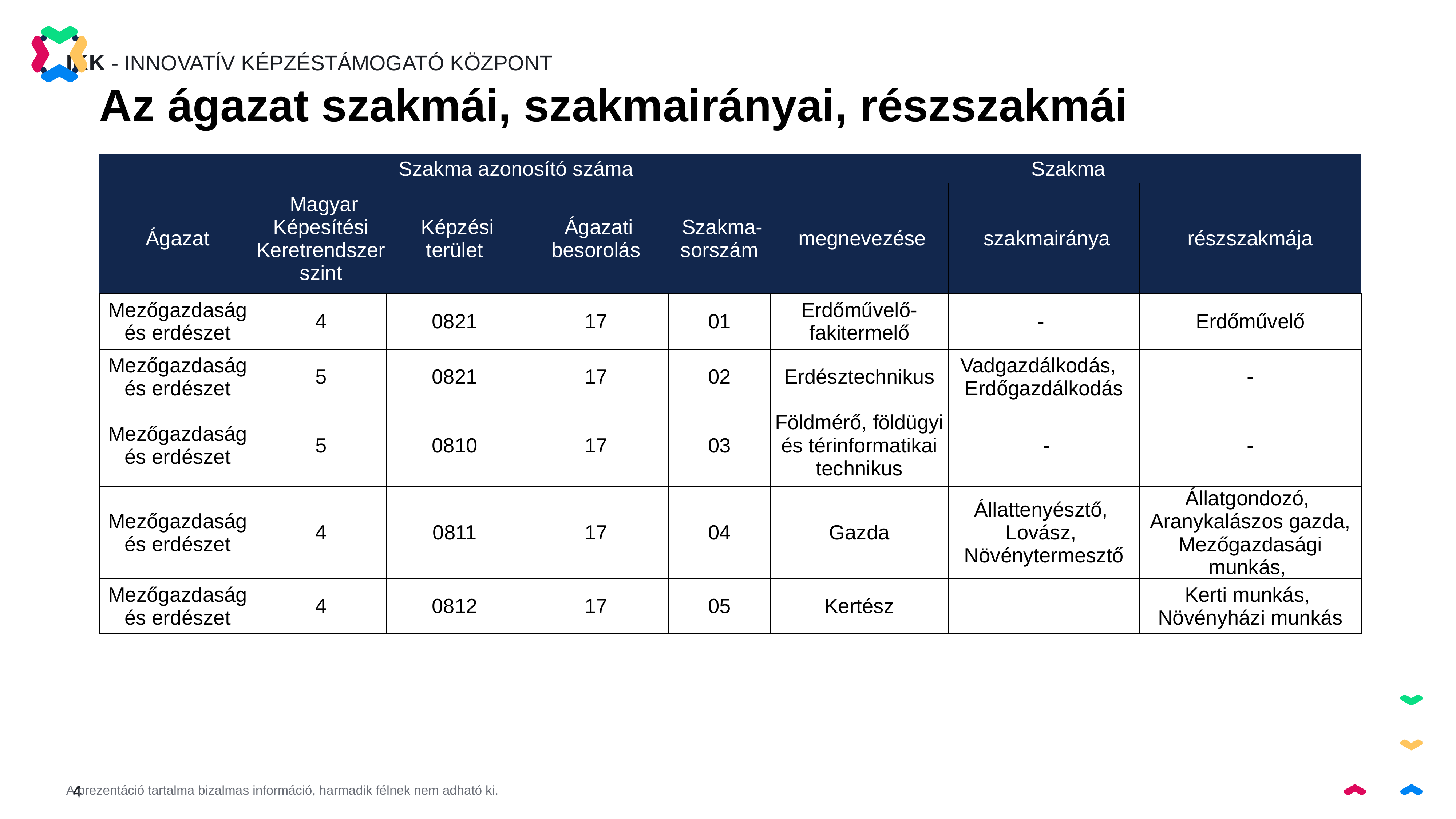

Az ágazat szakmái, szakmairányai, részszakmái
|  | Szakma azonosító száma |  |  |  | Szakma |  |  |
| --- | --- | --- | --- | --- | --- | --- | --- |
| Ágazat | Magyar Képesítési Keretrendszer szint | Képzési terület | Ágazati besorolás | Szakma-sorszám | megnevezése | szakmairánya | részszakmája |
| Mezőgazdaság és erdészet | 4 | 0821 | 17 | 01 | Erdőművelő-fakitermelő | - | Erdőművelő |
| Mezőgazdaság és erdészet | 5 | 0821 | 17 | 02 | Erdésztechnikus | Vadgazdálkodás,   Erdőgazdálkodás | - |
| Mezőgazdaság és erdészet | 5 | 0810 | 17 | 03 | Földmérő, földügyi és térinformatikai technikus | - | - |
| Mezőgazdaság és erdészet | 4 | 0811 | 17 | 04 | Gazda | Állattenyésztő, Lovász, Növénytermesztő | Állatgondozó, Aranykalászos gazda, Mezőgazdasági munkás, |
| Mezőgazdaság és erdészet | 4 | 0812 | 17 | 05 | Kertész |  | Kerti munkás, Növényházi munkás |